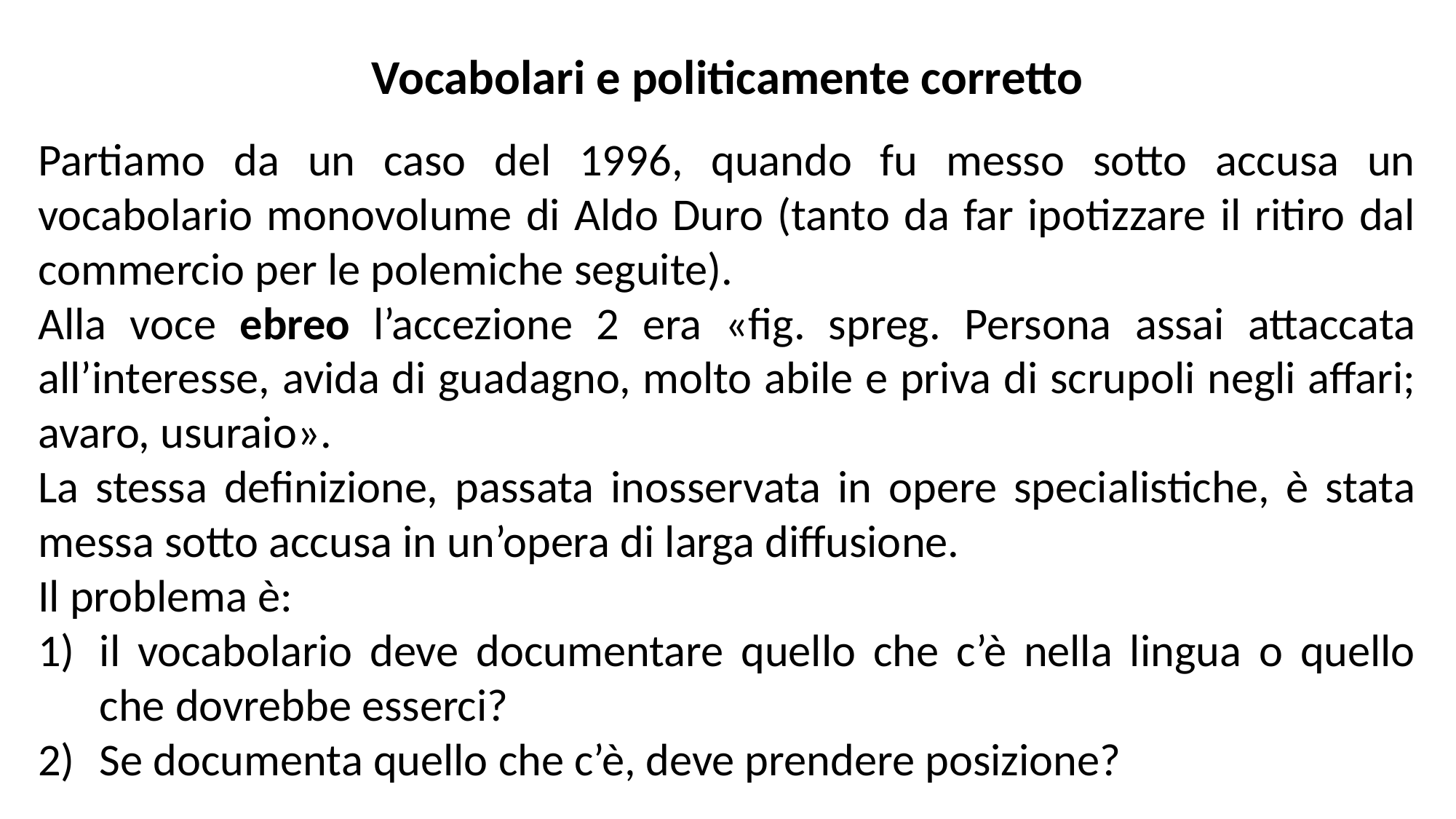

Vocabolari e politicamente corretto
Partiamo da un caso del 1996, quando fu messo sotto accusa un vocabolario monovolume di Aldo Duro (tanto da far ipotizzare il ritiro dal commercio per le polemiche seguite).
Alla voce ebreo l’accezione 2 era «fig. spreg. Persona assai attaccata all’interesse, avida di guadagno, molto abile e priva di scrupoli negli affari; avaro, usuraio».
La stessa definizione, passata inosservata in opere specialistiche, è stata messa sotto accusa in un’opera di larga diffusione.
Il problema è:
il vocabolario deve documentare quello che c’è nella lingua o quello che dovrebbe esserci?
Se documenta quello che c’è, deve prendere posizione?